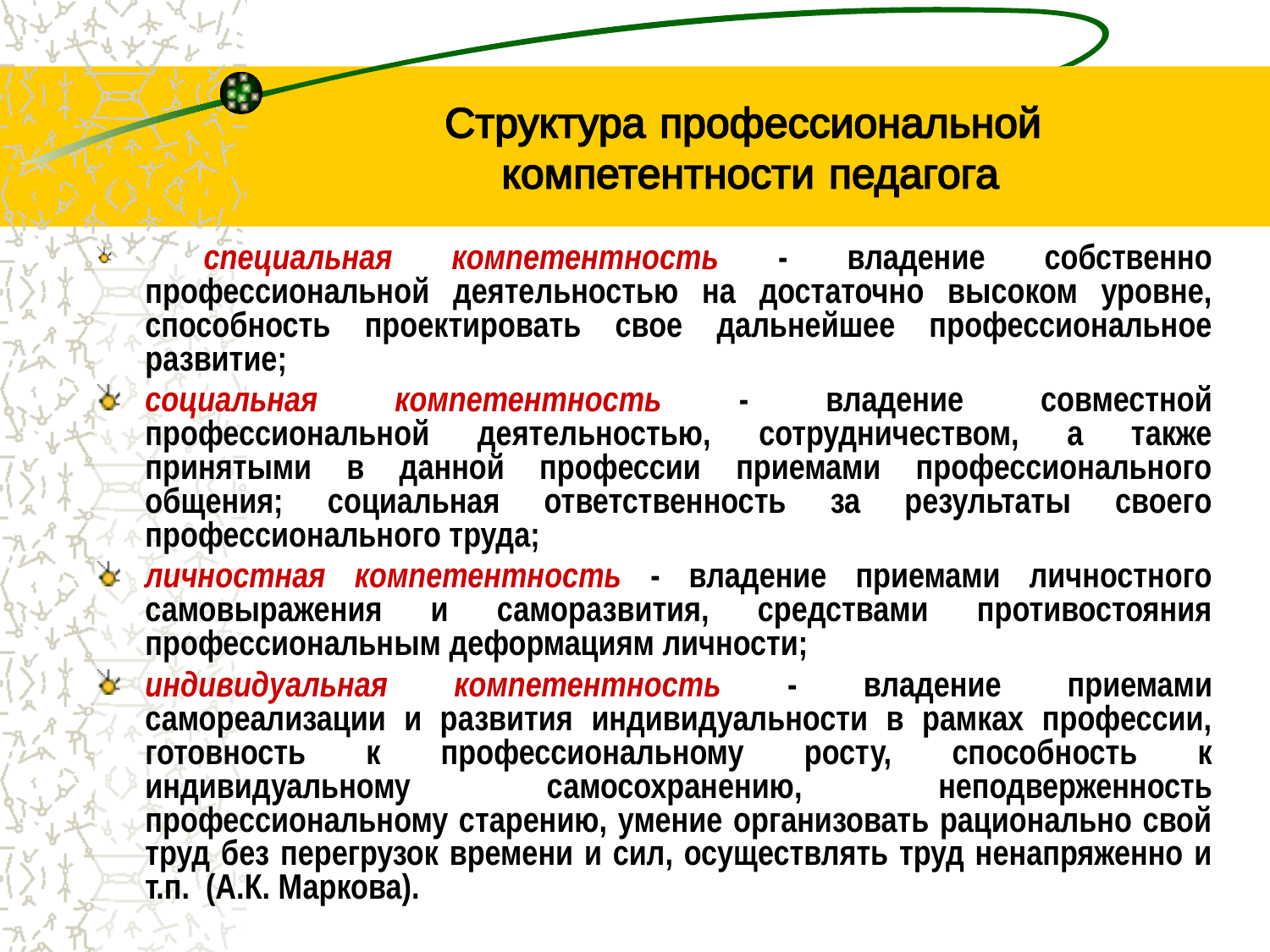

# Структура профессиональной компетентности педагога
 специальная компетентность - владение собственно профессиональной деятельностью на достаточно высоком уровне, способность проектировать свое дальнейшее профессиональное развитие;
социальная компетентность - владение совместной профессиональной деятельностью, сотрудничеством, а также принятыми в данной профессии приемами профессионального общения; социальная ответственность за результаты своего профессионального труда;
личностная компетентность - владение приемами личностного самовыражения и саморазвития, средствами противостояния профессиональным деформациям личности;
индивидуальная компетентность - владение приемами самореализации и развития индивидуальности в рамках профессии, готовность к профессиональному росту, способность к индивидуальному самосохранению, неподверженность профессиональному старению, умение организовать рационально свой труд без перегрузок времени и сил, осуществлять труд ненапряженно и т.п.  (А.К. Маркова).